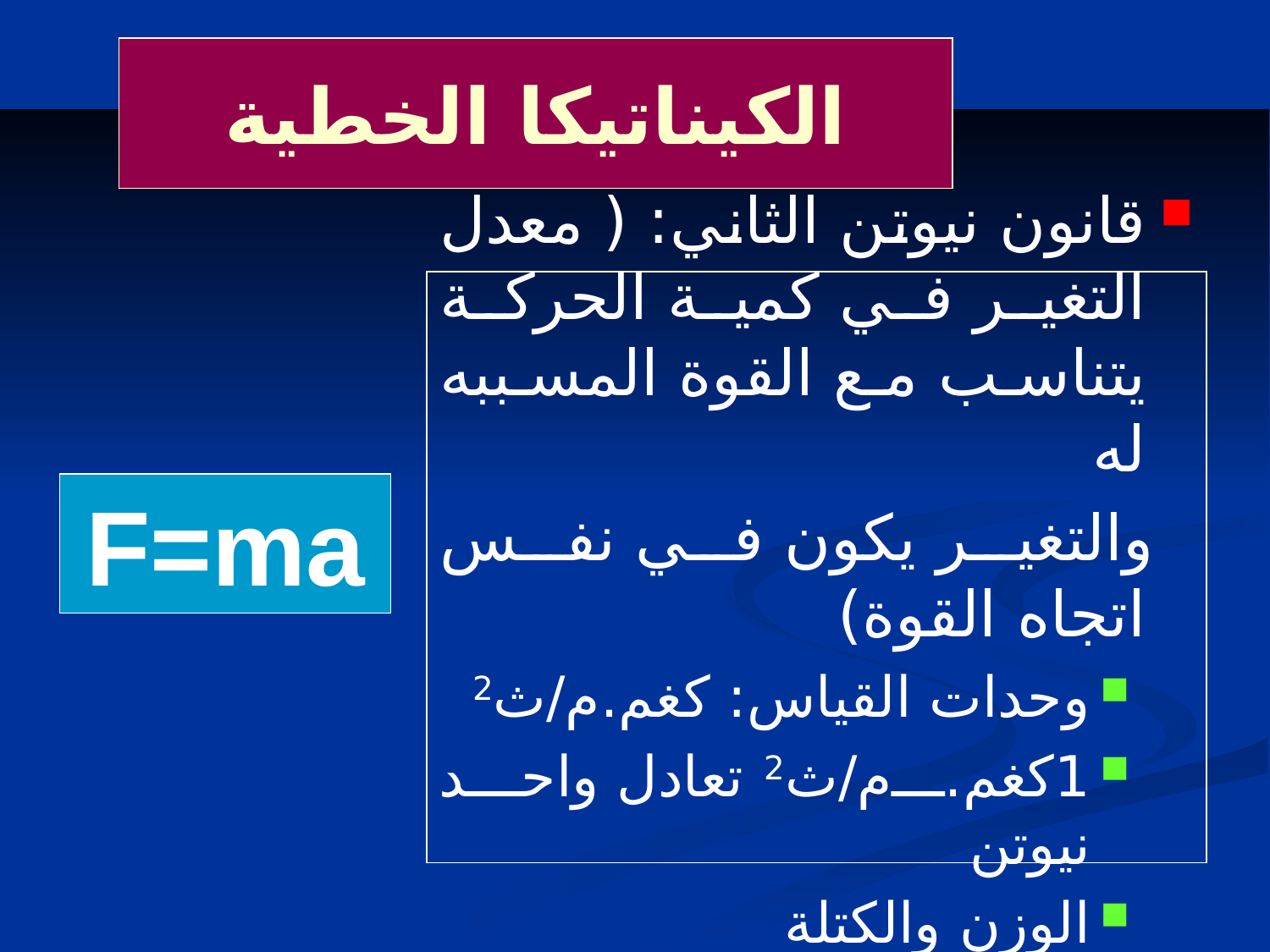

# الكيناتيكا الخطية
قانون نيوتن الثاني: ( معدل التغير في كمية الحركة يتناسب مع القوة المسببه له
  والتغير يكون في نفس اتجاه القوة)
وحدات القياس: كغم.م/ث2
1كغم.م/ث2  تعادل واحد نيوتن
الوزن والكتلة
F=ma